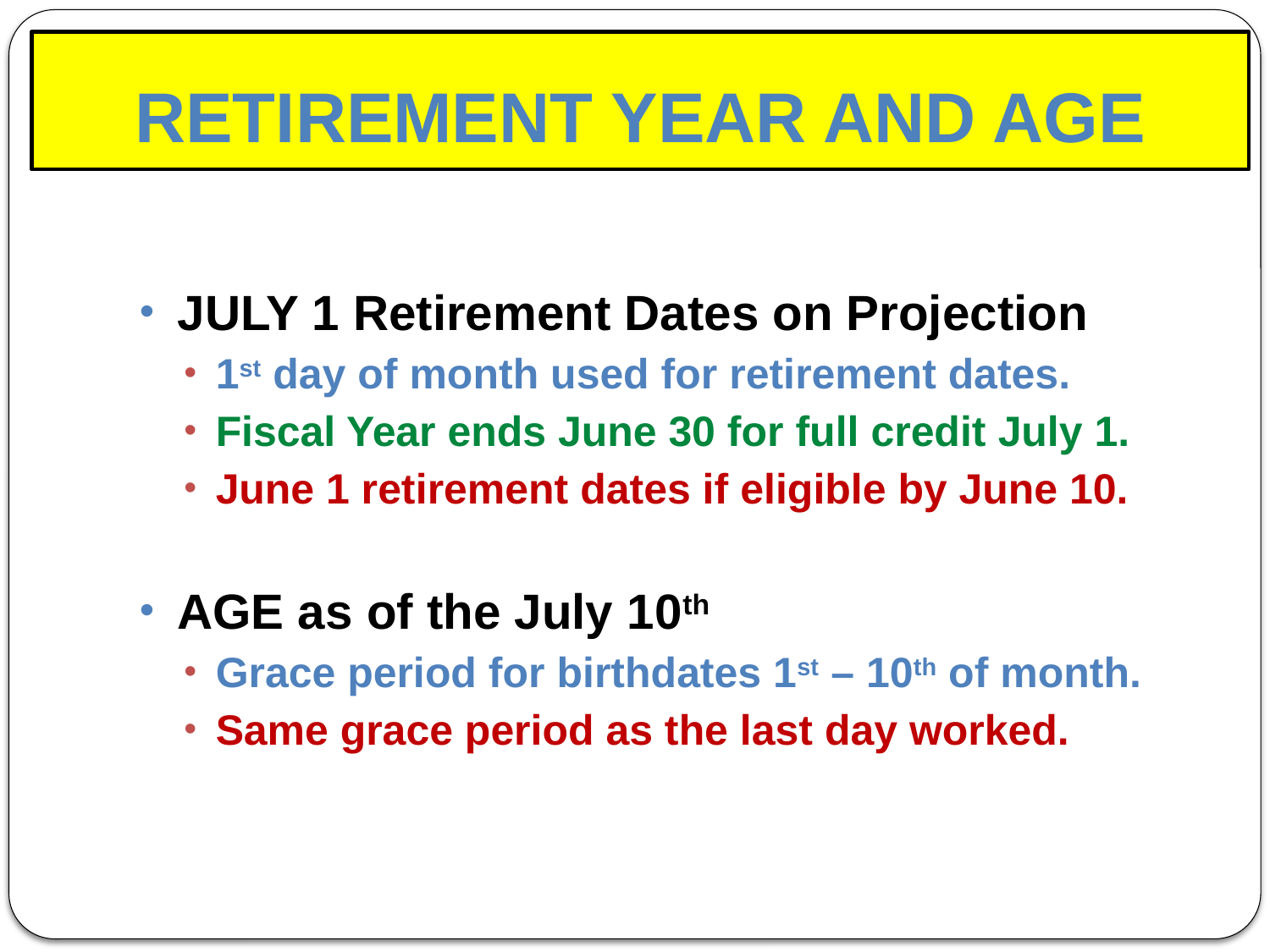

# RETIREMENT YEAR AND AGE
JULY 1 Retirement Dates on Projection
1st day of month used for retirement dates.
Fiscal Year ends June 30 for full credit July 1.
June 1 retirement dates if eligible by June 10.

AGE as of the July 10th
Grace period for birthdates 1st – 10th of month.
Same grace period as the last day worked.